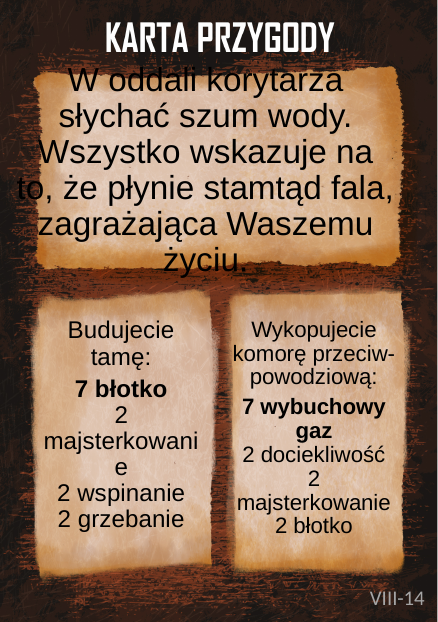

# W oddali korytarza słychać szum wody. Wszystko wskazuje na to, że płynie stamtąd fala, zagrażająca Waszemu życiu.
Budujecie tamę:
7 błotko
2 majsterkowanie
2 wspinanie
2 grzebanie
Wykopujecie komorę przeciw-powodziową:
7 wybuchowy gaz
2 dociekliwość
2 majsterkowanie
2 błotko
VIII-14